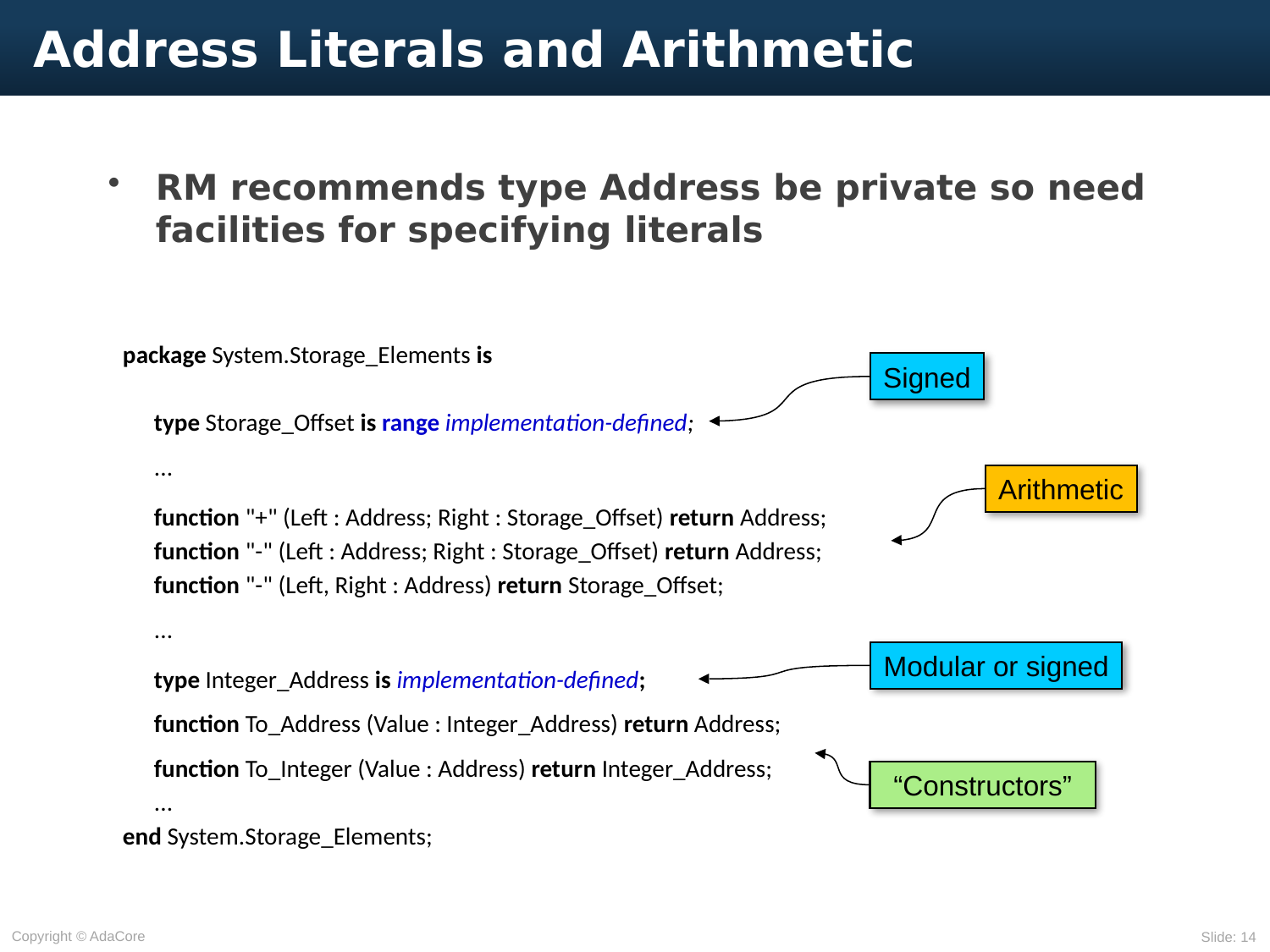

# Address Literals and Arithmetic
RM recommends type Address be private so need facilities for specifying literals
package System.Storage_Elements is

	type Storage_Offset is range implementation-defined;
	...
	function "+" (Left : Address; Right : Storage_Offset) return Address;
	function "-" (Left : Address; Right : Storage_Offset) return Address;
	function "-" (Left, Right : Address) return Storage_Offset;
	...
	type Integer_Address is implementation-defined;
	function To_Address (Value : Integer_Address) return Address;
	function To_Integer (Value : Address) return Integer_Address;
	...
end System.Storage_Elements;
Signed

Arithmetic

Modular or signed

“Constructors”